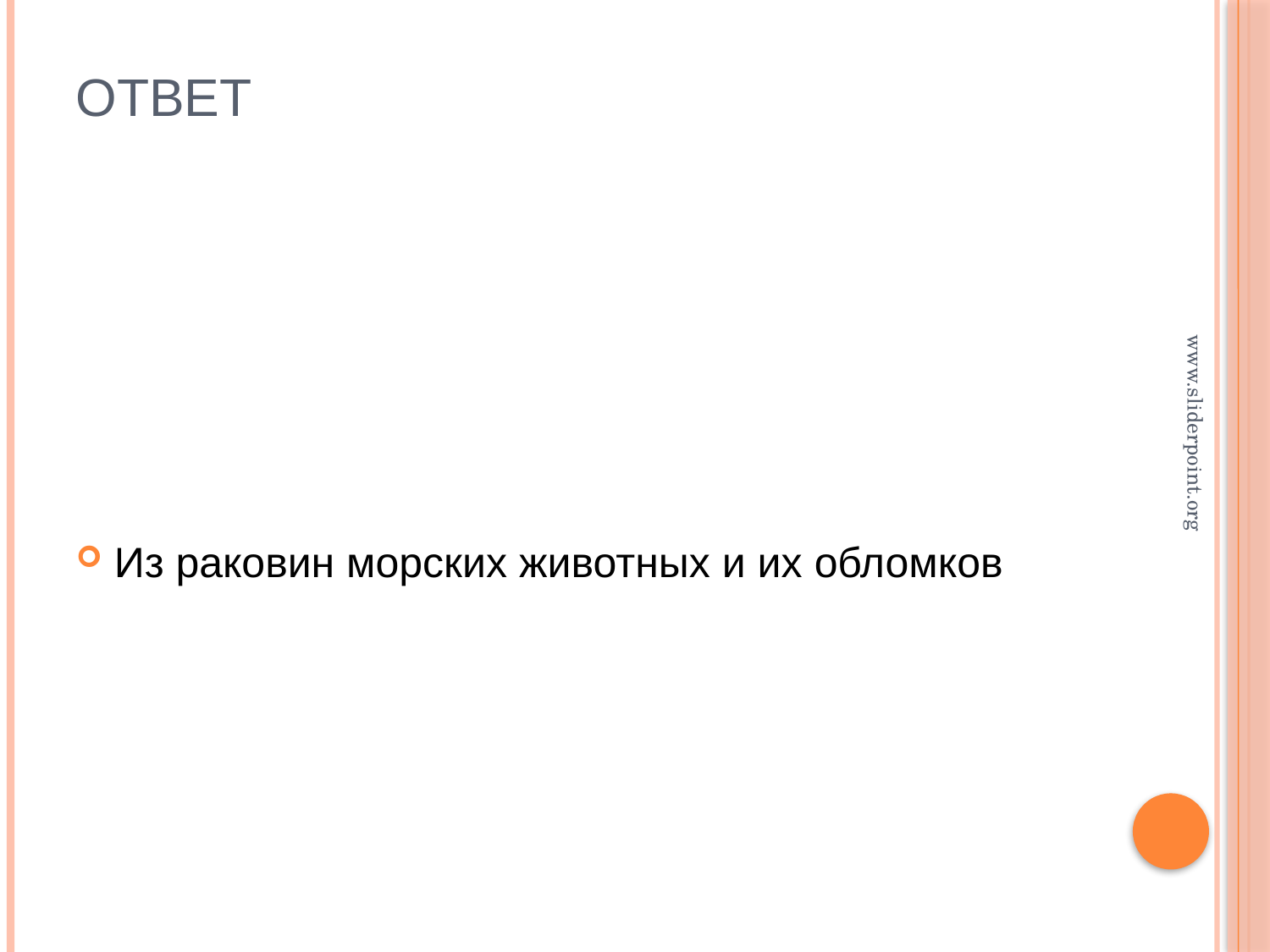

# ответ

Из раковин морских животных и их обломков
www.sliderpoint.org